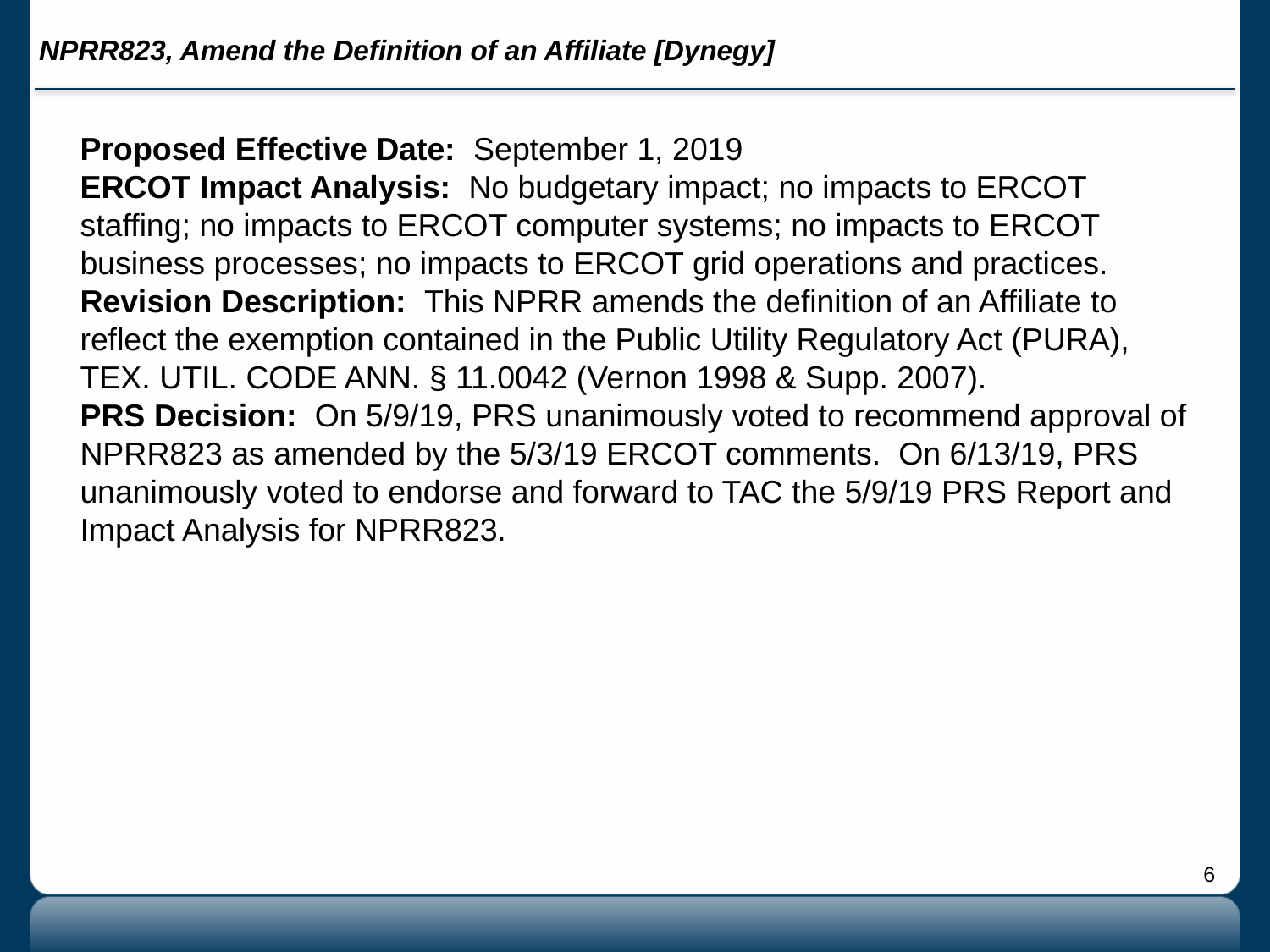

# NPRR823, Amend the Definition of an Affiliate [Dynegy]
Proposed Effective Date:  September 1, 2019
ERCOT Impact Analysis:  No budgetary impact; no impacts to ERCOT staffing; no impacts to ERCOT computer systems; no impacts to ERCOT business processes; no impacts to ERCOT grid operations and practices.
Revision Description:  This NPRR amends the definition of an Affiliate to reflect the exemption contained in the Public Utility Regulatory Act (PURA), TEX. UTIL. CODE ANN. § 11.0042 (Vernon 1998 & Supp. 2007).
PRS Decision:  On 5/9/19, PRS unanimously voted to recommend approval of NPRR823 as amended by the 5/3/19 ERCOT comments.  On 6/13/19, PRS unanimously voted to endorse and forward to TAC the 5/9/19 PRS Report and Impact Analysis for NPRR823.